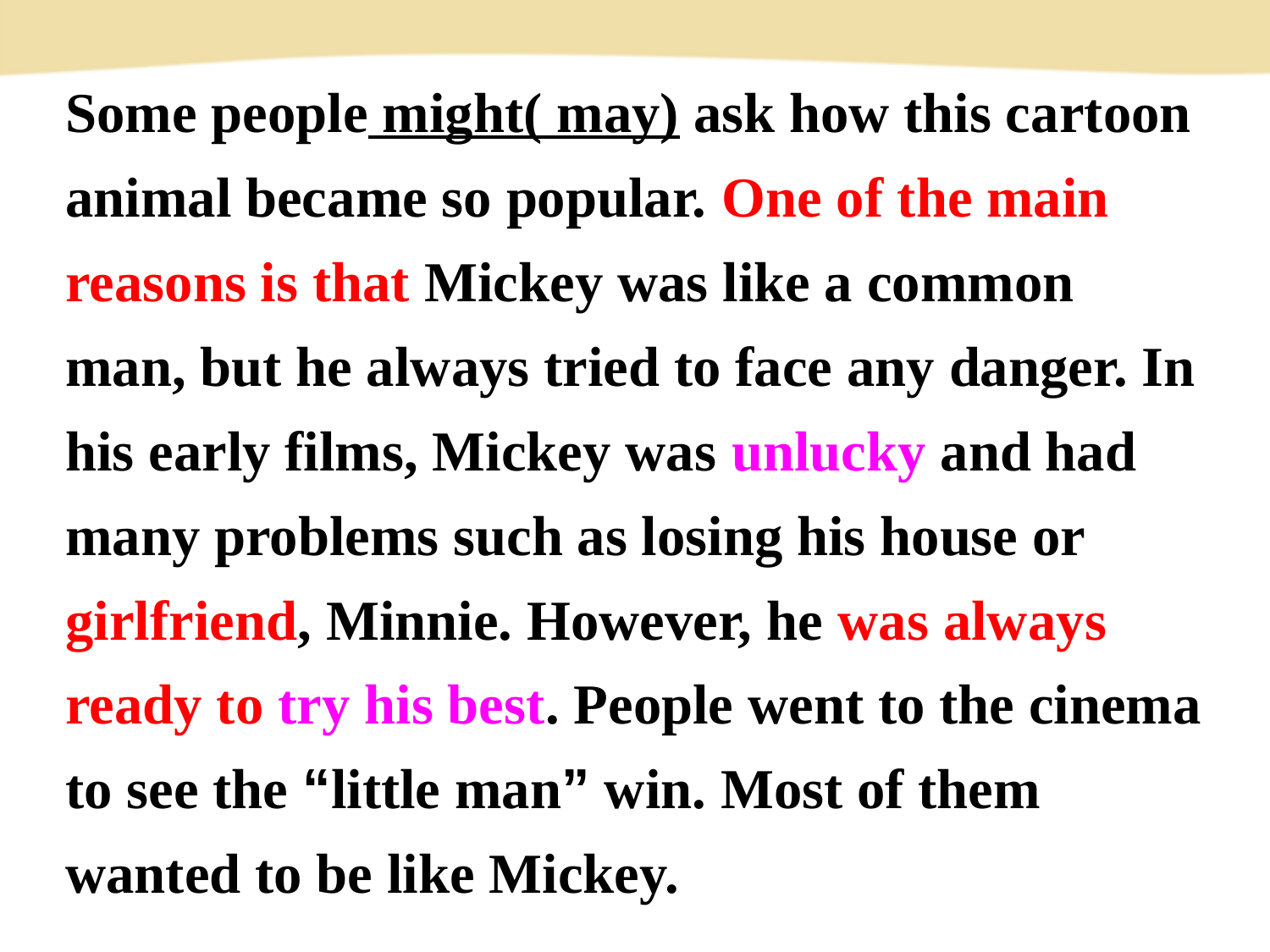

Some people might( may) ask how this cartoon animal became so popular. One of the main reasons is that Mickey was like a common man, but he always tried to face any danger. In his early films, Mickey was unlucky and had many problems such as losing his house or girlfriend, Minnie. However, he was always ready to try his best. People went to the cinema to see the “little man” win. Most of them wanted to be like Mickey.